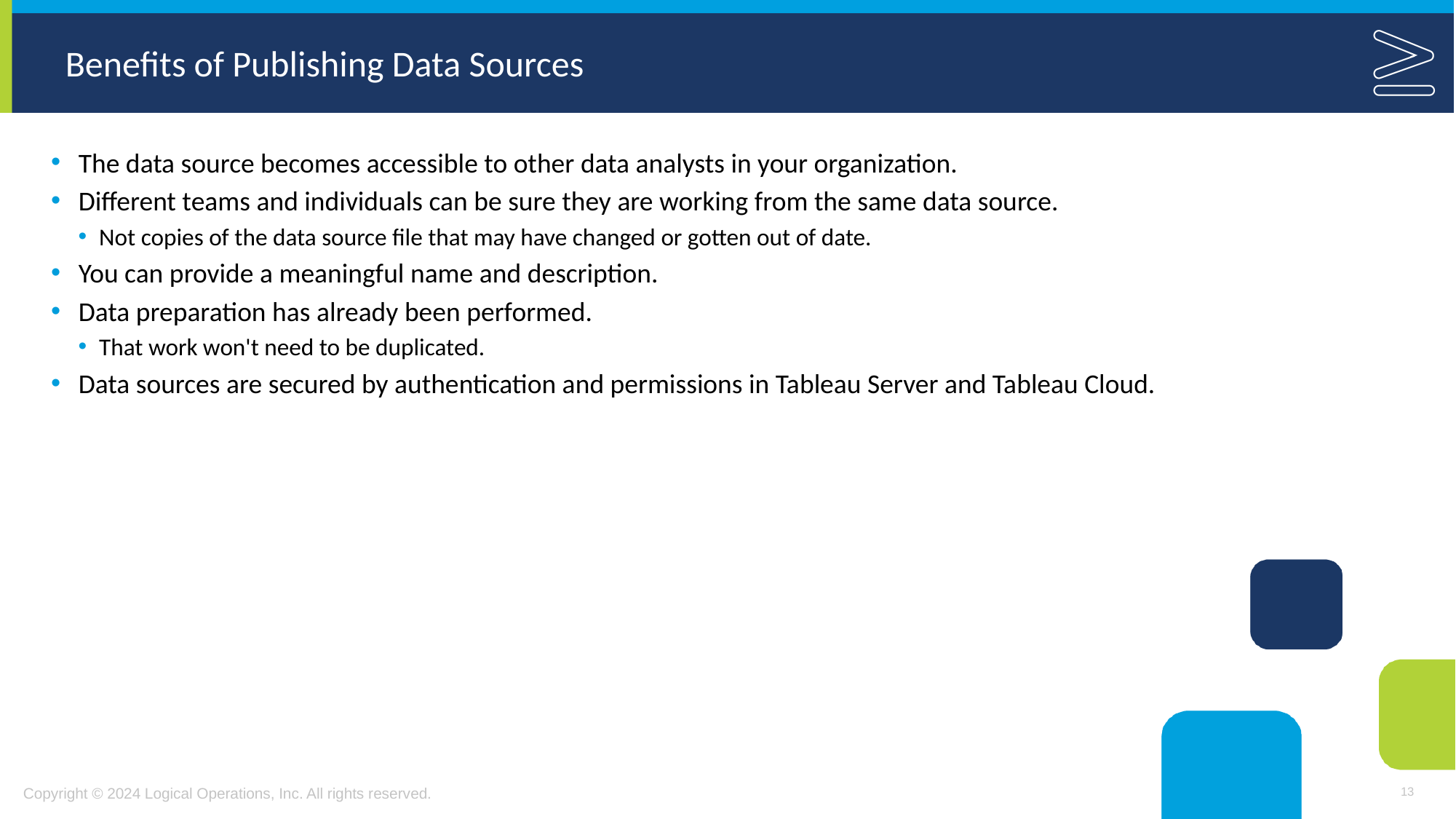

# Benefits of Publishing Data Sources
The data source becomes accessible to other data analysts in your organization.
Different teams and individuals can be sure they are working from the same data source.
Not copies of the data source file that may have changed or gotten out of date.
You can provide a meaningful name and description.
Data preparation has already been performed.
That work won't need to be duplicated.
Data sources are secured by authentication and permissions in Tableau Server and Tableau Cloud.
13